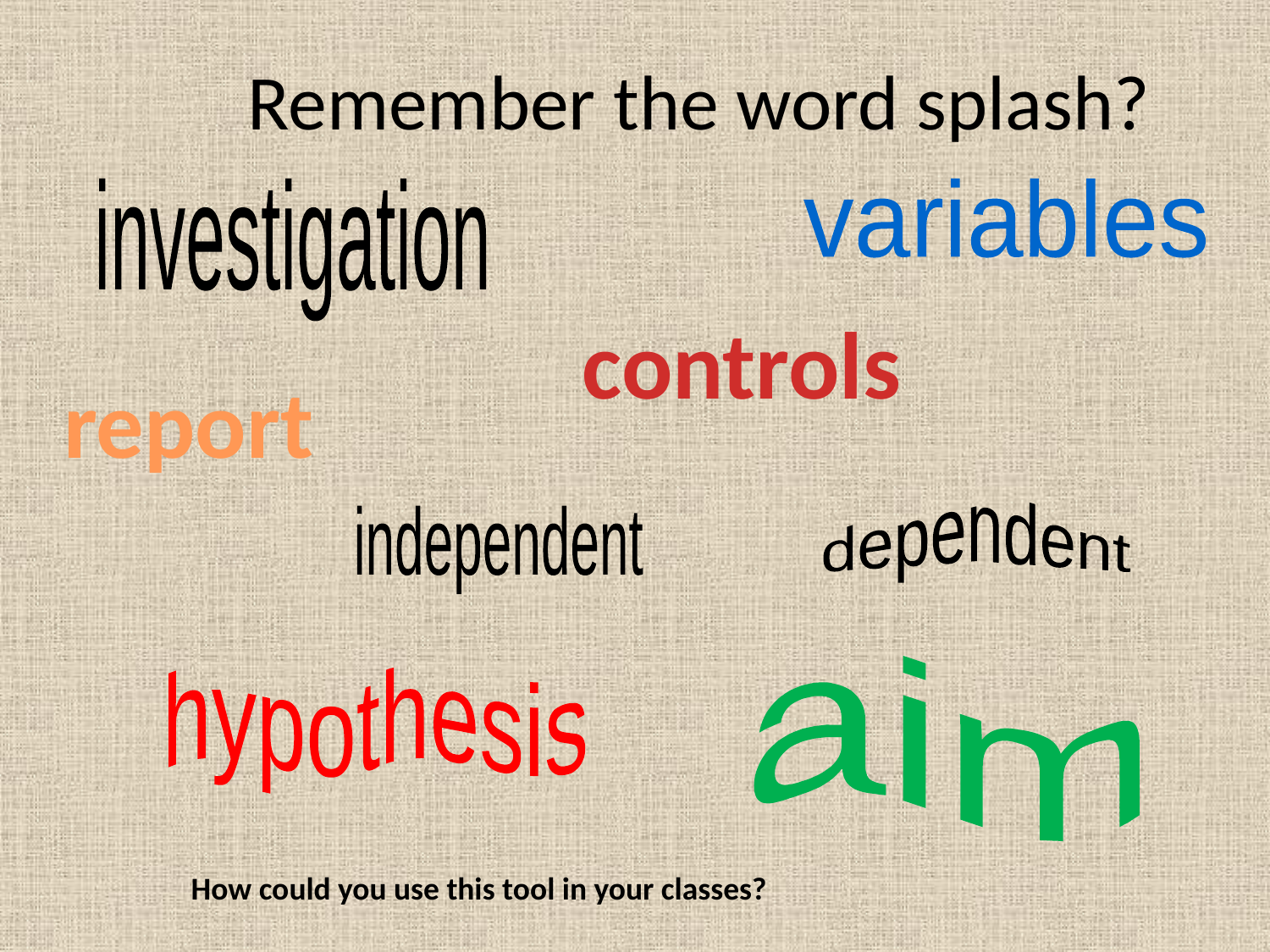

# Remember the word splash?
investigation
variables
controls
report
dependent
independent
aim
hypothesis
How could you use this tool in your classes?